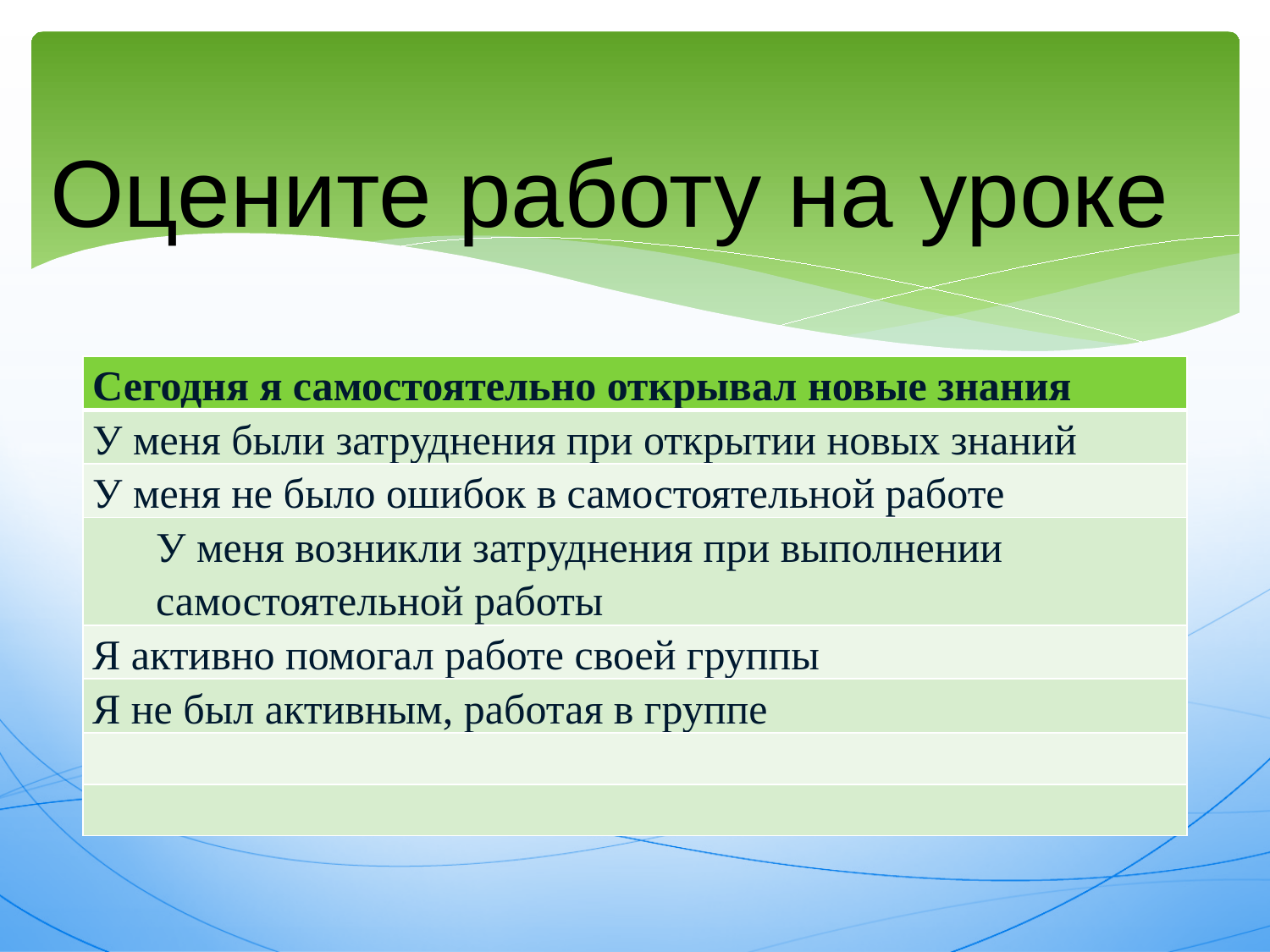

Оцените работу на уроке
| Сегодня я самостоятельно открывал новые знания |
| --- |
| У меня были затруднения при открытии новых знаний |
| У меня не было ошибок в самостоятельной работе |
| У меня возникли затруднения при выполнении самостоятельной работы |
| Я активно помогал работе своей группы |
| Я не был активным, работая в группе |
|  |
|  |